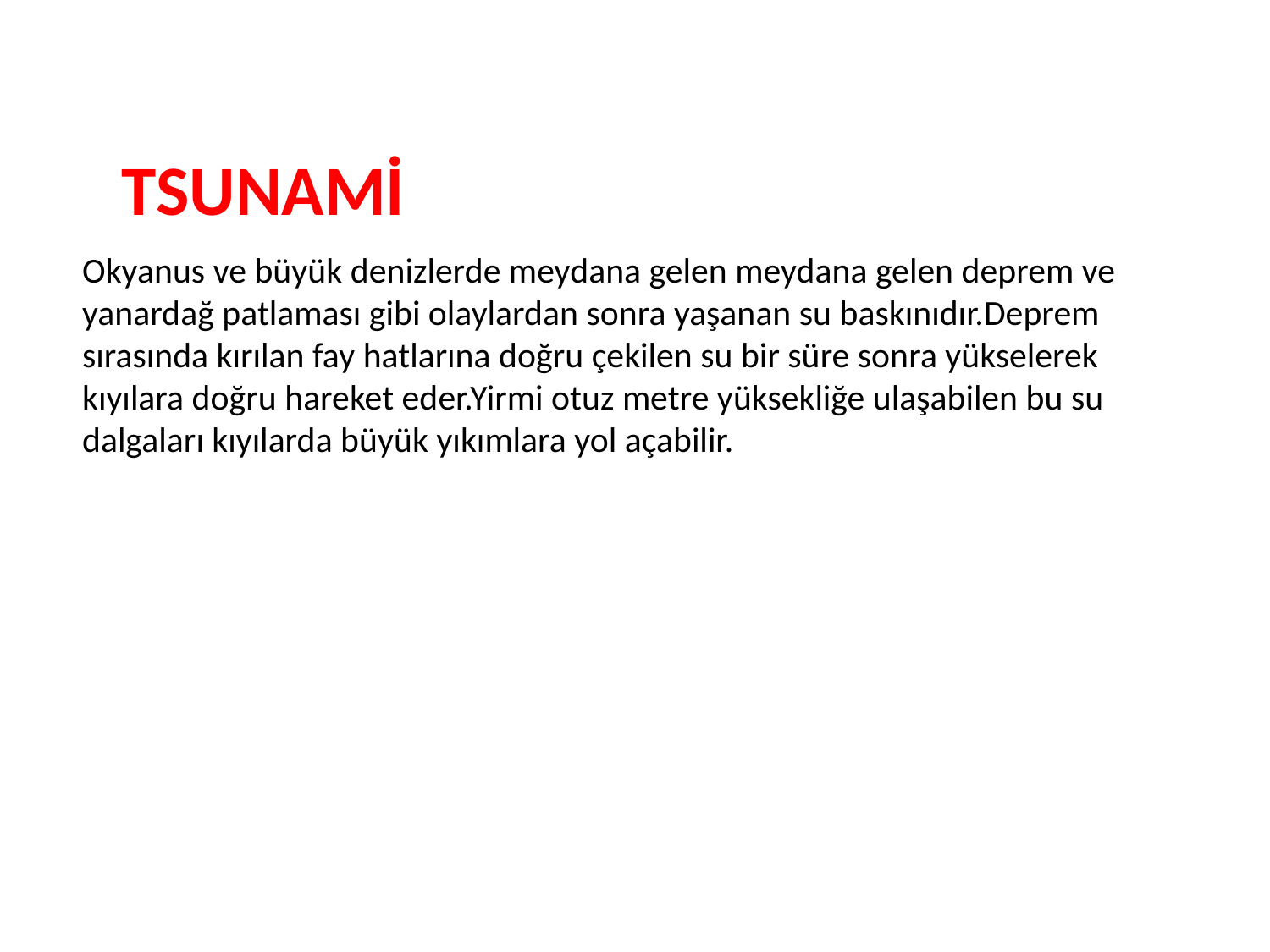

# tsunamİ
Okyanus ve büyük denizlerde meydana gelen meydana gelen deprem ve yanardağ patlaması gibi olaylardan sonra yaşanan su baskınıdır.Deprem sırasında kırılan fay hatlarına doğru çekilen su bir süre sonra yükselerek kıyılara doğru hareket eder.Yirmi otuz metre yüksekliğe ulaşabilen bu su dalgaları kıyılarda büyük yıkımlara yol açabilir.